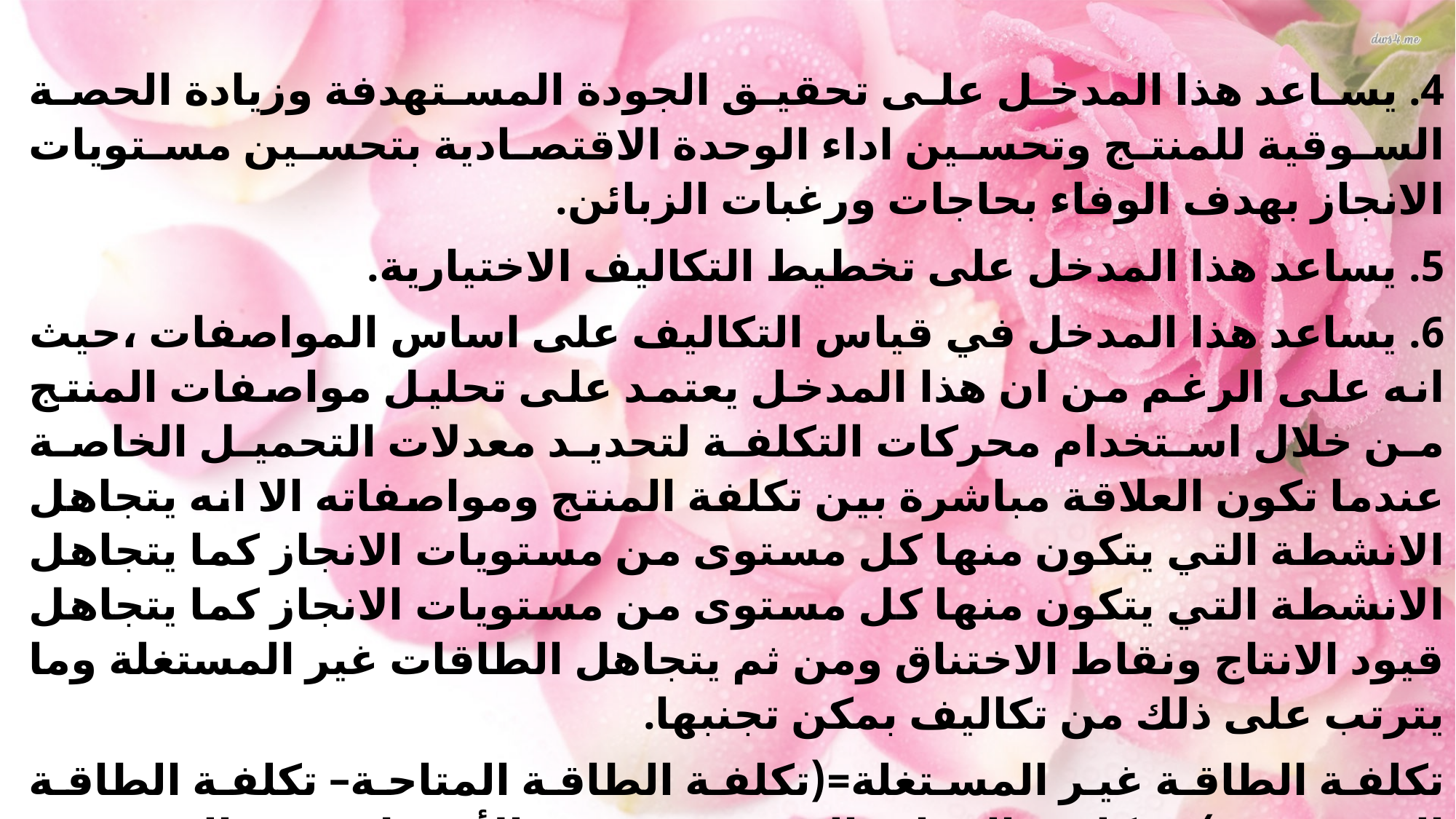

4. يساعد هذا المدخل على تحقيق الجودة المستهدفة وزيادة الحصة السوقية للمنتج وتحسين اداء الوحدة الاقتصادية بتحسين مستويات الانجاز بهدف الوفاء بحاجات ورغبات الزبائن.
5. يساعد هذا المدخل على تخطيط التكاليف الاختيارية.
6. يساعد هذا المدخل في قياس التكاليف على اساس المواصفات ،حيث انه على الرغم من ان هذا المدخل يعتمد على تحليل مواصفات المنتج من خلال استخدام محركات التكلفة لتحديد معدلات التحميل الخاصة عندما تكون العلاقة مباشرة بين تكلفة المنتج ومواصفاته الا انه يتجاهل الانشطة التي يتكون منها كل مستوى من مستويات الانجاز كما يتجاهل الانشطة التي يتكون منها كل مستوى من مستويات الانجاز كما يتجاهل قيود الانتاج ونقاط الاختناق ومن ثم يتجاهل الطاقات غير المستغلة وما يترتب على ذلك من تكاليف بمكن تجنبها.
تكلفة الطاقة غير المستغلة=(تكلفة الطاقة المتاحة– تكلفة الطاقة المستنفذة)+  تكلفة الموارد المستنفذة في الأنشطة غير الضرورية والتي لا تضيف قيمة لمستوى الانجاز